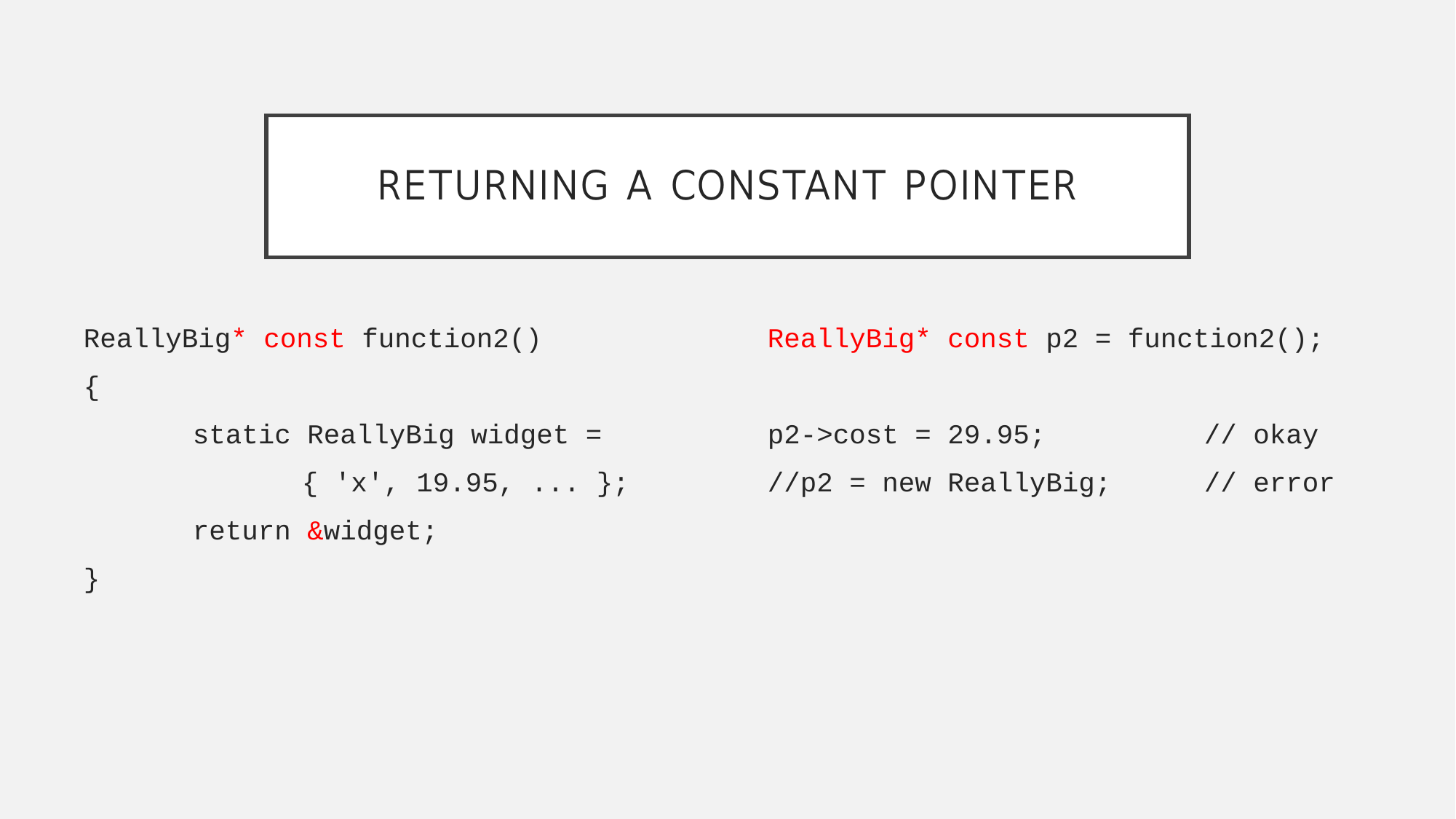

# Returning A Constant Pointer
ReallyBig* const function2()
{
	static ReallyBig widget =
		{ 'x', 19.95, ... };
	return &widget;
}
ReallyBig* const p2 = function2();

p2->cost = 29.95;		// okay
//p2 = new ReallyBig;	// error